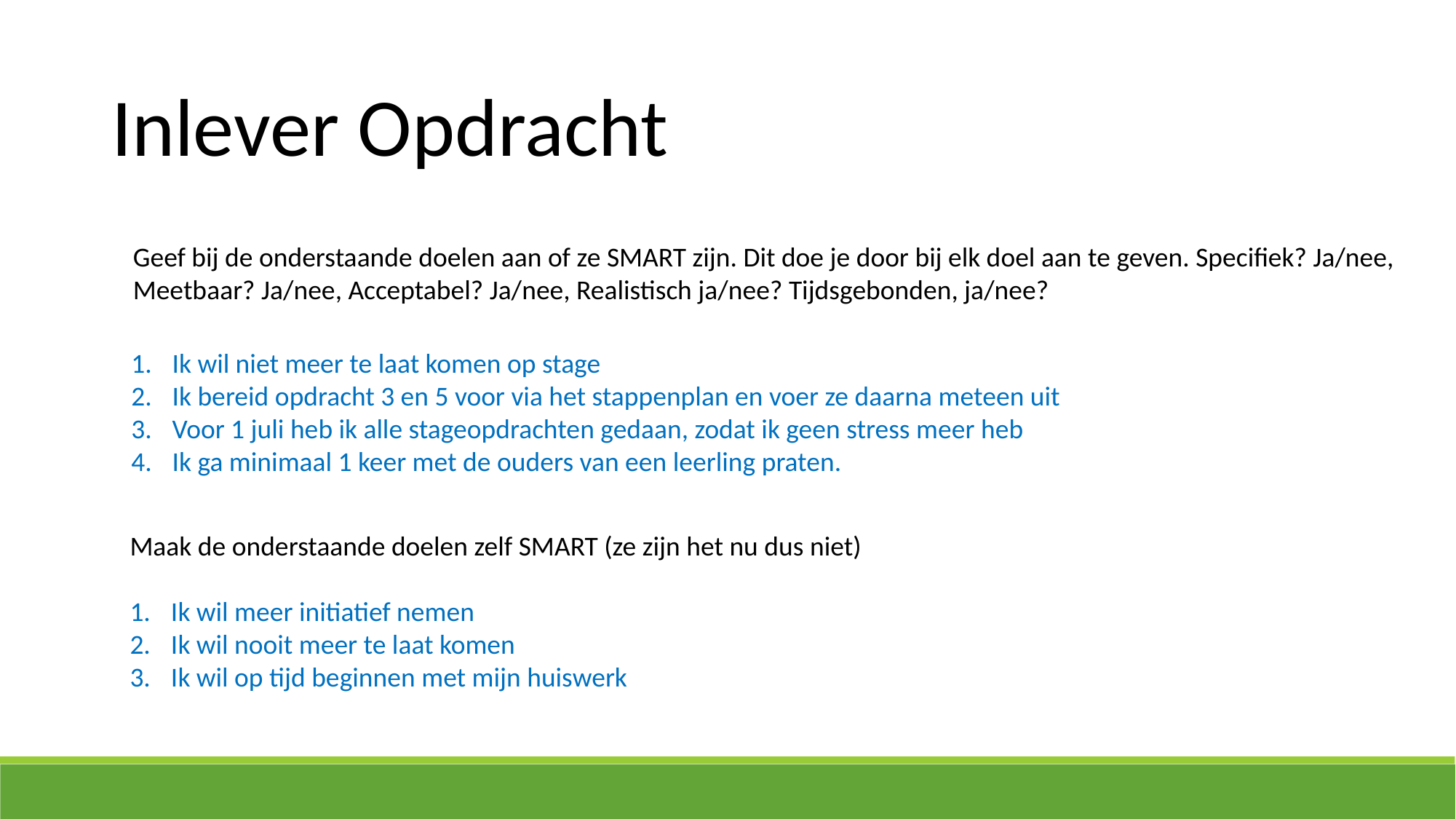

Inlever Opdracht
Geef bij de onderstaande doelen aan of ze SMART zijn. Dit doe je door bij elk doel aan te geven. Specifiek? Ja/nee,
Meetbaar? Ja/nee, Acceptabel? Ja/nee, Realistisch ja/nee? Tijdsgebonden, ja/nee?
Ik wil niet meer te laat komen op stage
Ik bereid opdracht 3 en 5 voor via het stappenplan en voer ze daarna meteen uit
Voor 1 juli heb ik alle stageopdrachten gedaan, zodat ik geen stress meer heb
Ik ga minimaal 1 keer met de ouders van een leerling praten.

Maak de onderstaande doelen zelf SMART (ze zijn het nu dus niet)

Ik wil meer initiatief nemen
Ik wil nooit meer te laat komen
Ik wil op tijd beginnen met mijn huiswerk